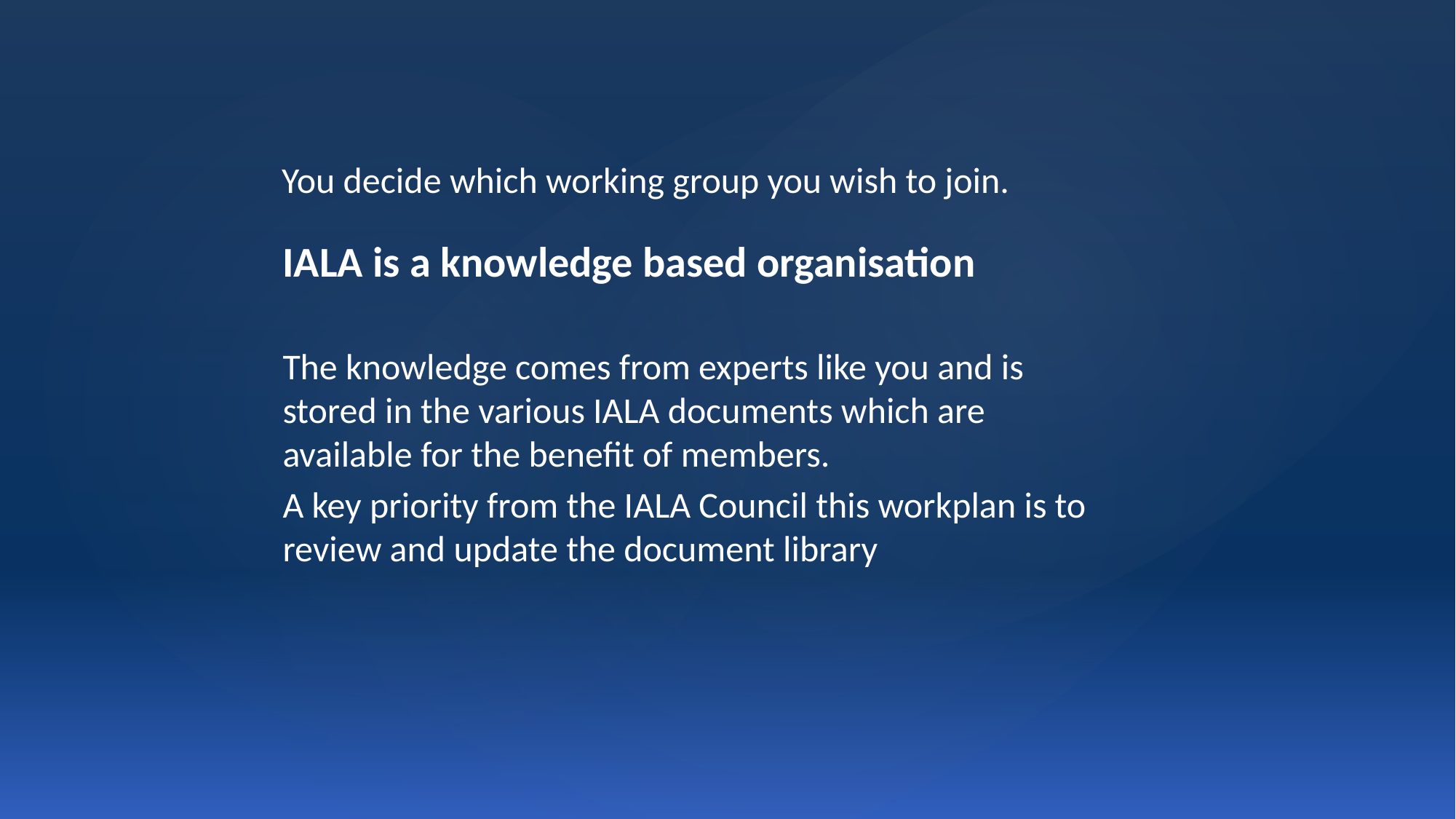

You decide which working group you wish to join.
IALA is a knowledge based organisation

The knowledge comes from experts like you and is stored in the various IALA documents which are available for the benefit of members.
A key priority from the IALA Council this workplan is to review and update the document library